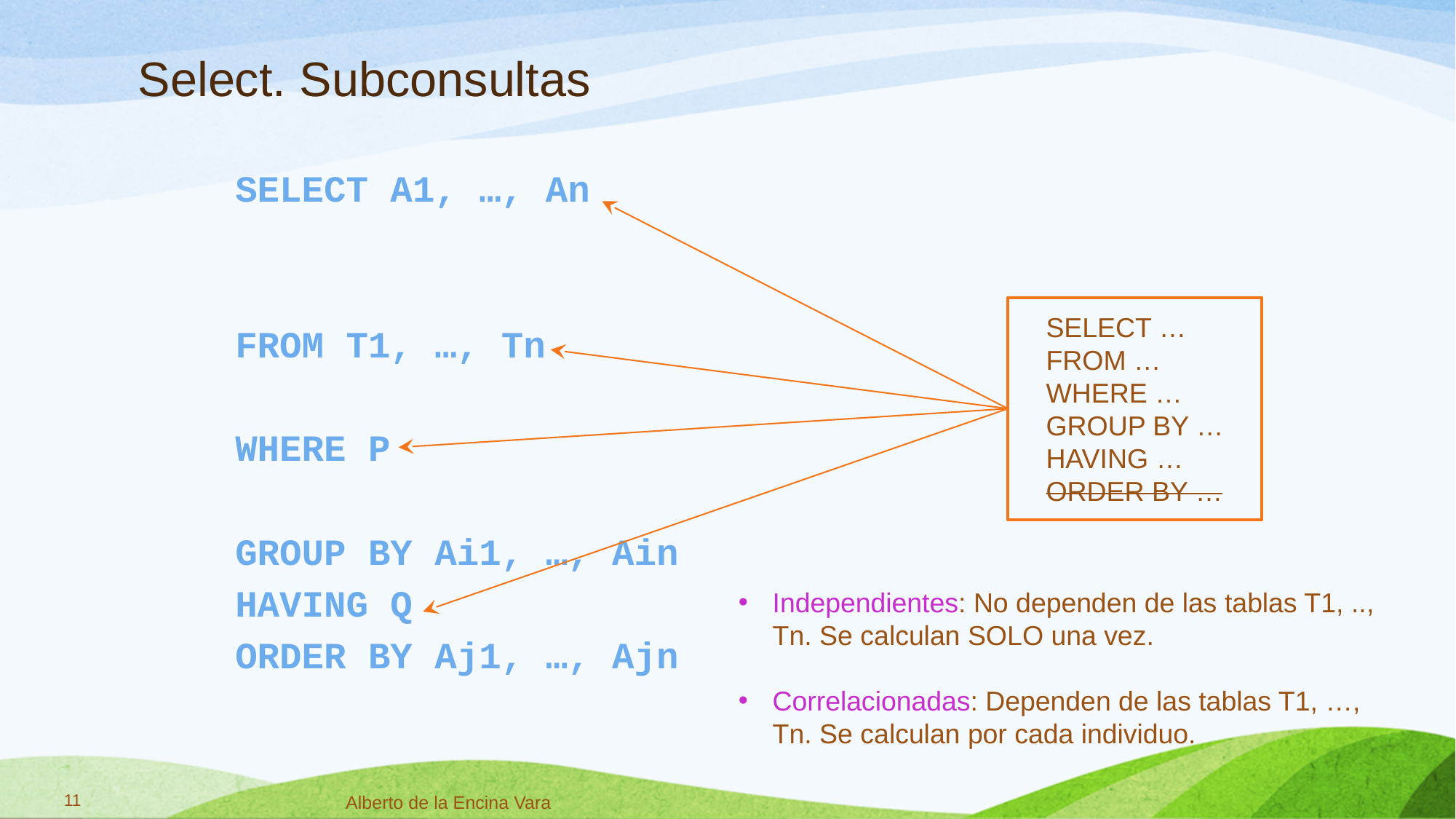

# Select. Subconsultas
SELECT A1, …, An

FROM T1, …, Tn

WHERE P

GROUP BY Ai1, …, Ain
HAVING Q
ORDER BY Aj1, …, Ajn
SELECT …
FROM …
WHERE …
GROUP BY …
HAVING …
ORDER BY …
Independientes: No dependen de las tablas T1, .., Tn. Se calculan SOLO una vez.

Correlacionadas: Dependen de las tablas T1, …, Tn. Se calculan por cada individuo.
11
Alberto de la Encina Vara